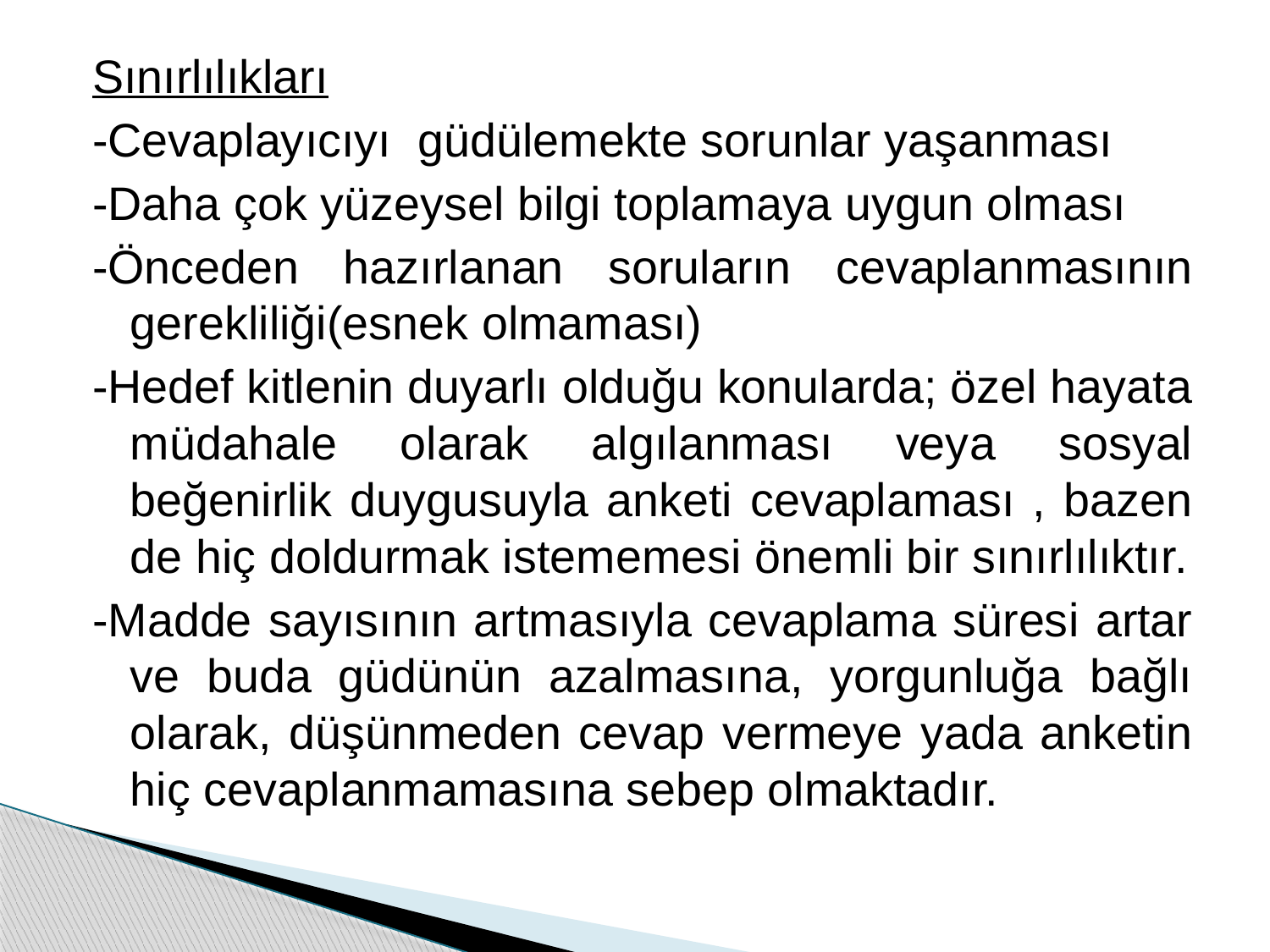

Sınırlılıkları
-Cevaplayıcıyı  güdülemekte sorunlar yaşanması
-Daha çok yüzeysel bilgi toplamaya uygun olması
-Önceden hazırlanan soruların cevaplanmasının gerekliliği(esnek olmaması)
-Hedef kitlenin duyarlı olduğu konularda; özel hayata müdahale olarak algılanması veya sosyal beğenirlik duygusuyla anketi cevaplaması , bazen de hiç doldurmak istememesi önemli bir sınırlılıktır.
-Madde sayısının artmasıyla cevaplama süresi artar ve buda güdünün azalmasına, yorgunluğa bağlı olarak, düşünmeden cevap vermeye yada anketin hiç cevaplanmamasına sebep olmaktadır.